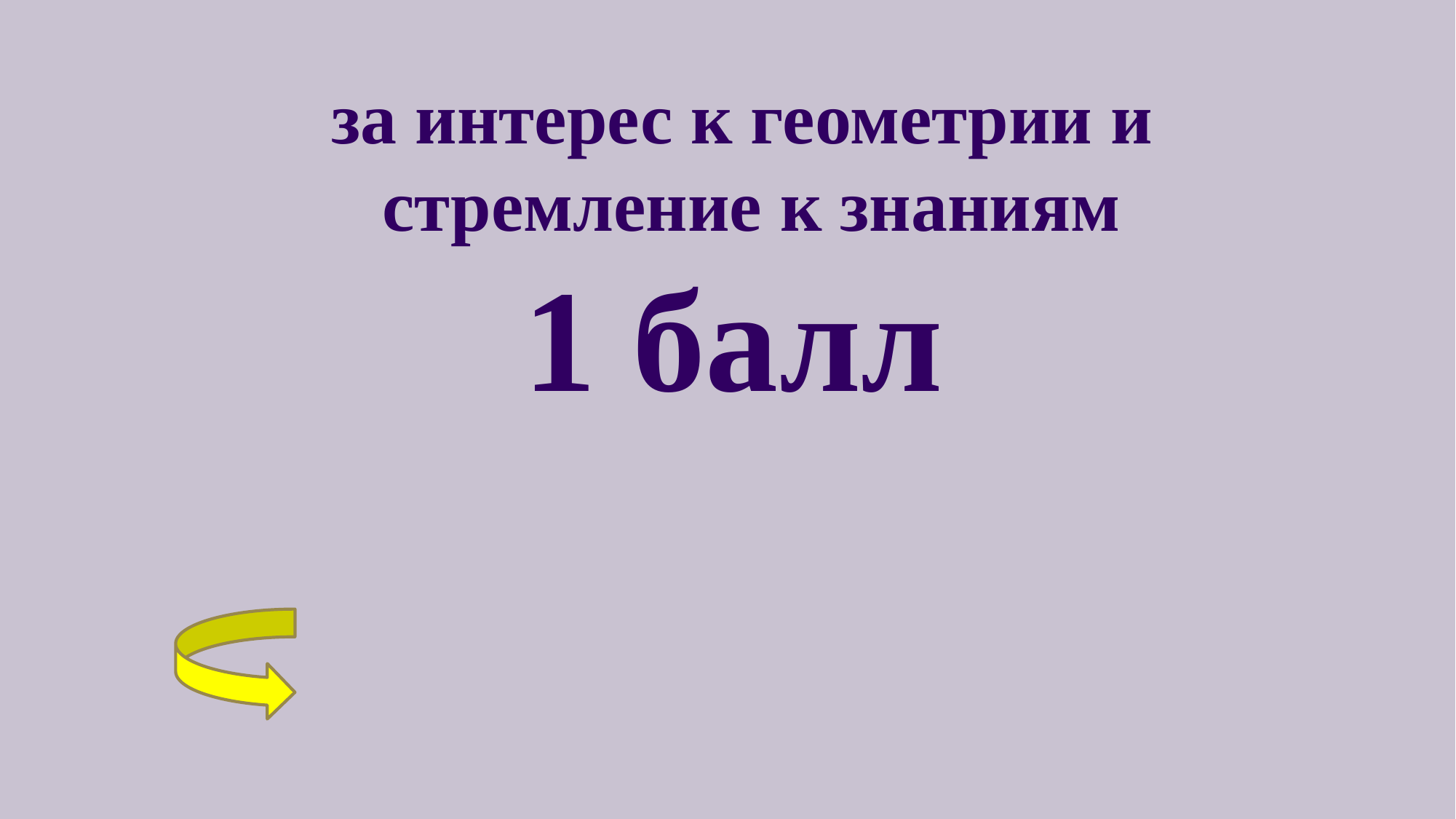

за интерес к геометрии и
стремление к знаниям
1 балл